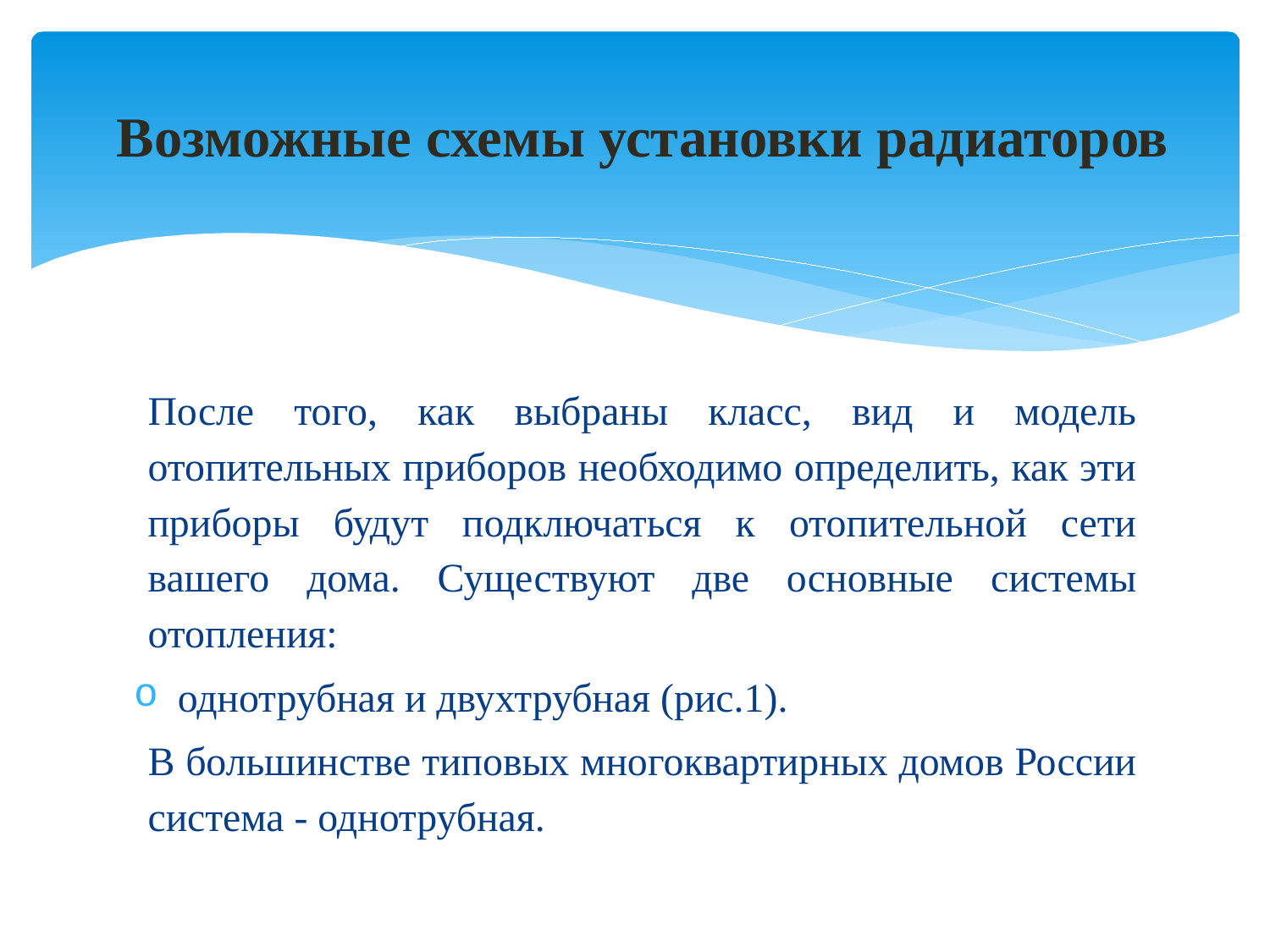

# Возможные схемы установки радиаторов
После того, как выбраны класс, вид и модель отопительных приборов необходимо определить, как эти приборы будут подключаться к отопительной сети вашего дома. Существуют две основные системы отопления:
 однотрубная и двухтрубная (рис.1).
В большинстве типовых многоквартирных домов России система - однотрубная.